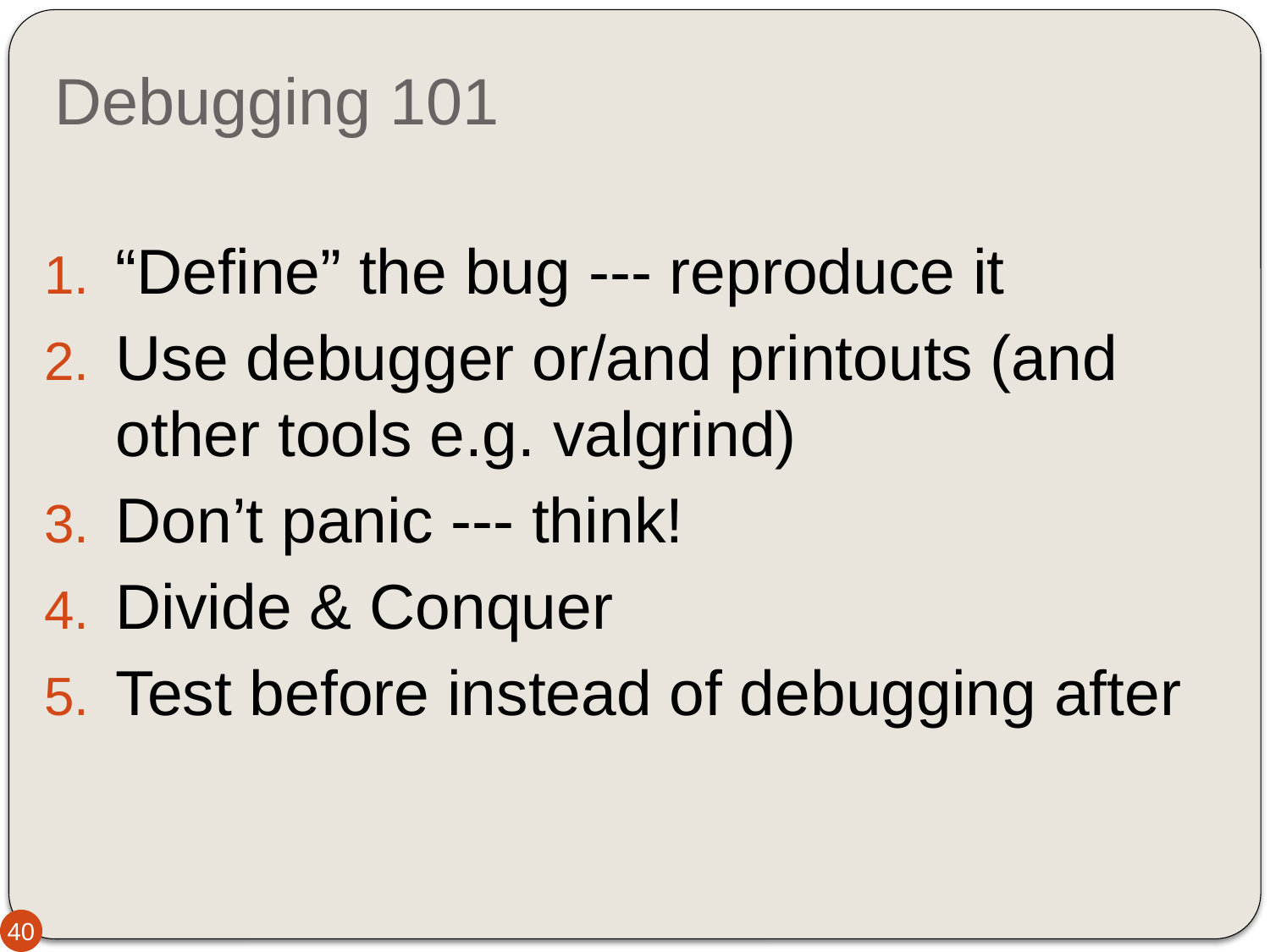

# Debugging 101

“Define” the bug --- reproduce it
Use debugger or/and printouts (and other tools e.g. valgrind)
Don’t panic --- think!
Divide & Conquer
Test before instead of debugging after

40